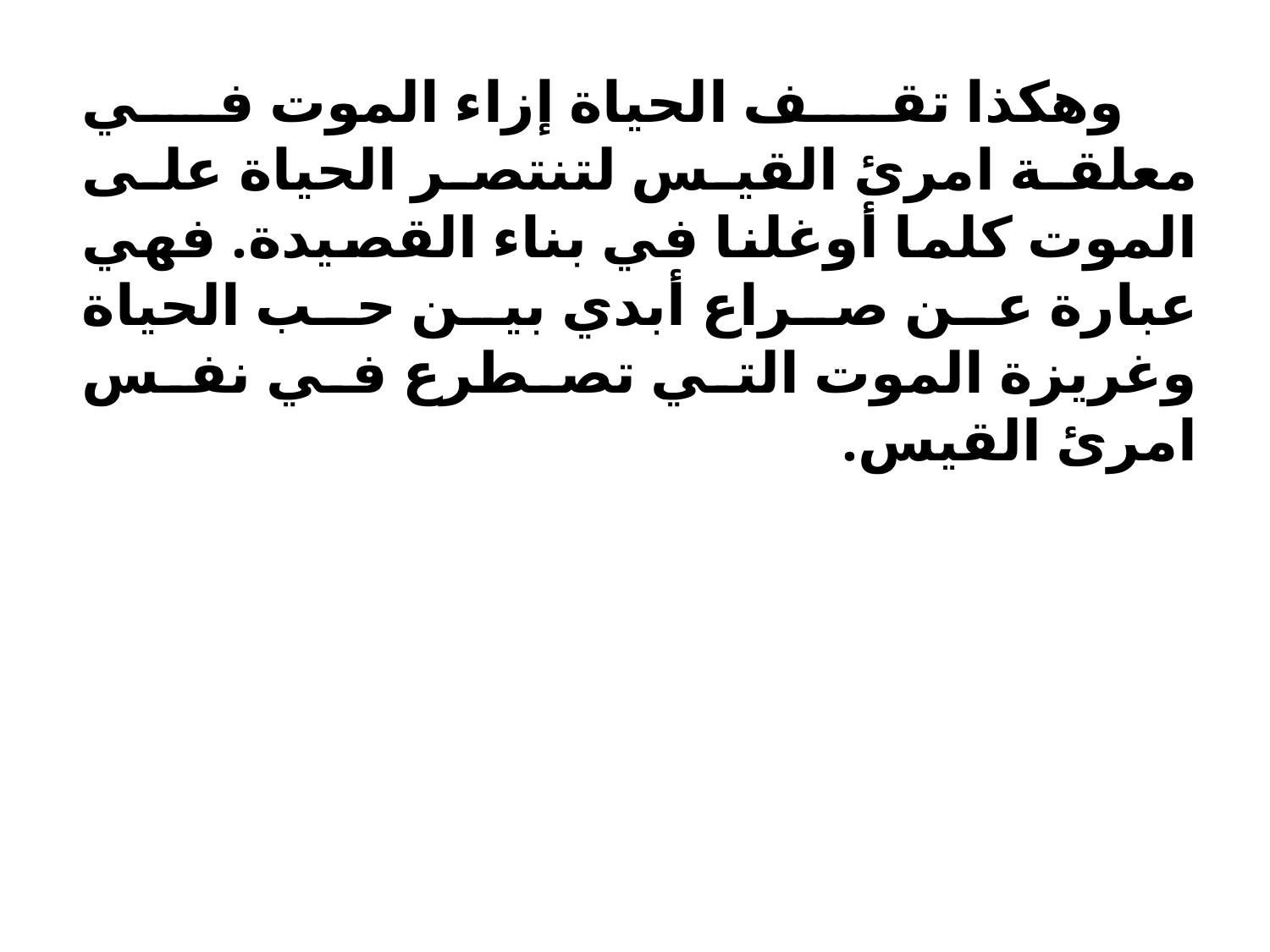

وهكذا تقف الحياة إزاء الموت في معلقة امرئ القيس لتنتصر الحياة على الموت كلما أوغلنا في بناء القصيدة. فهي عبارة عن صراع أبدي بين حب الحياة وغريزة الموت التي تصطرع في نفس امرئ القيس.